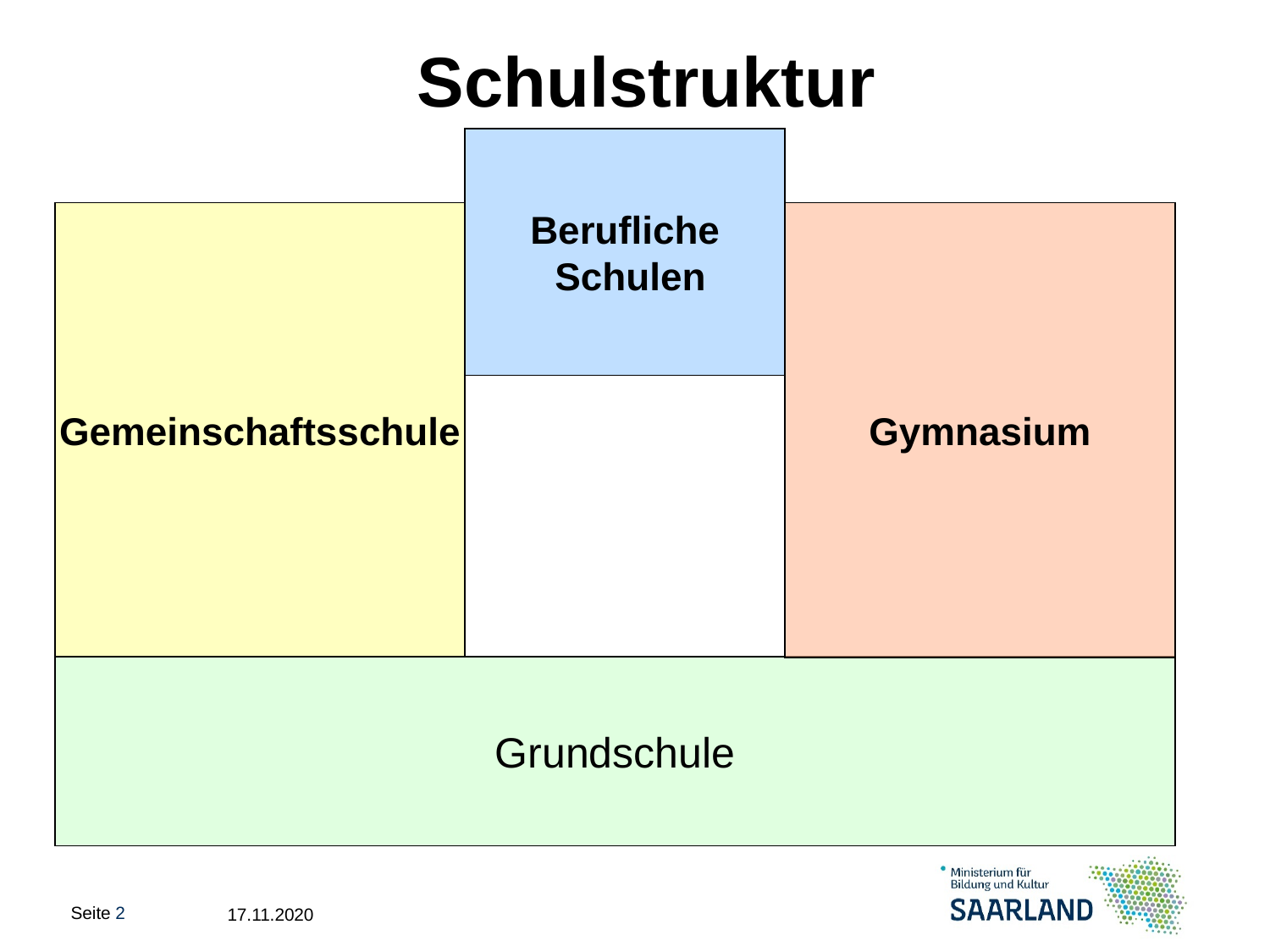

Schulstruktur
Berufliche
 Schulen
Gemeinschaftsschule
Gymnasium
Grundschule
17.11.2020